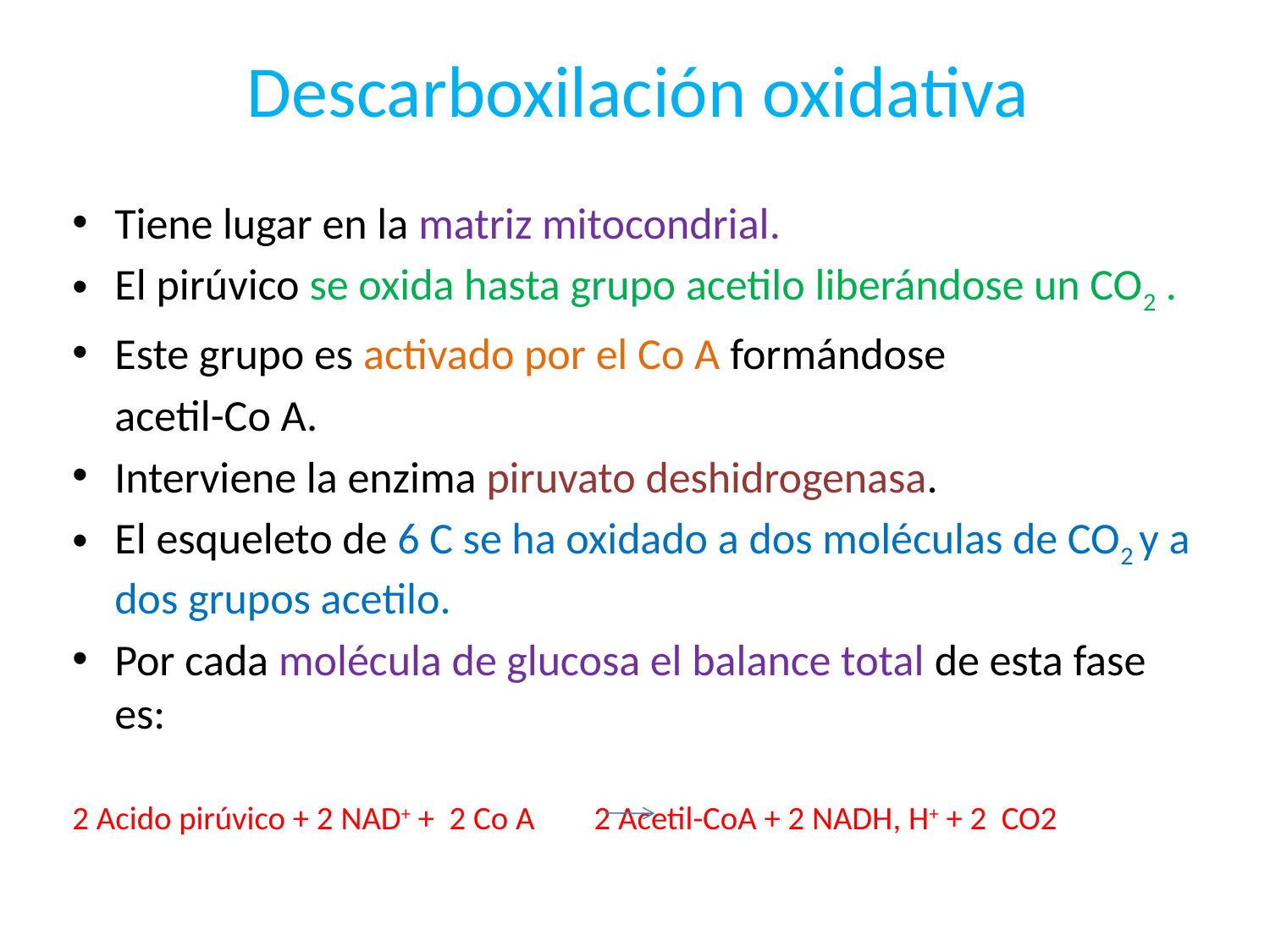

# Descarboxilación oxidativa
Tiene lugar en la matriz mitocondrial.
El pirúvico se oxida hasta grupo acetilo liberándose un CO2 .
Este grupo es activado por el Co A formándose
	acetil-Co A.
Interviene la enzima piruvato deshidrogenasa.
El esqueleto de 6 C se ha oxidado a dos moléculas de CO2 y a dos grupos acetilo.
Por cada molécula de glucosa el balance total de esta fase es:

2 Acido pirúvico + 2 NAD+ +  2 Co A        2 Acetil-CoA + 2 NADH, H+ + 2  CO2